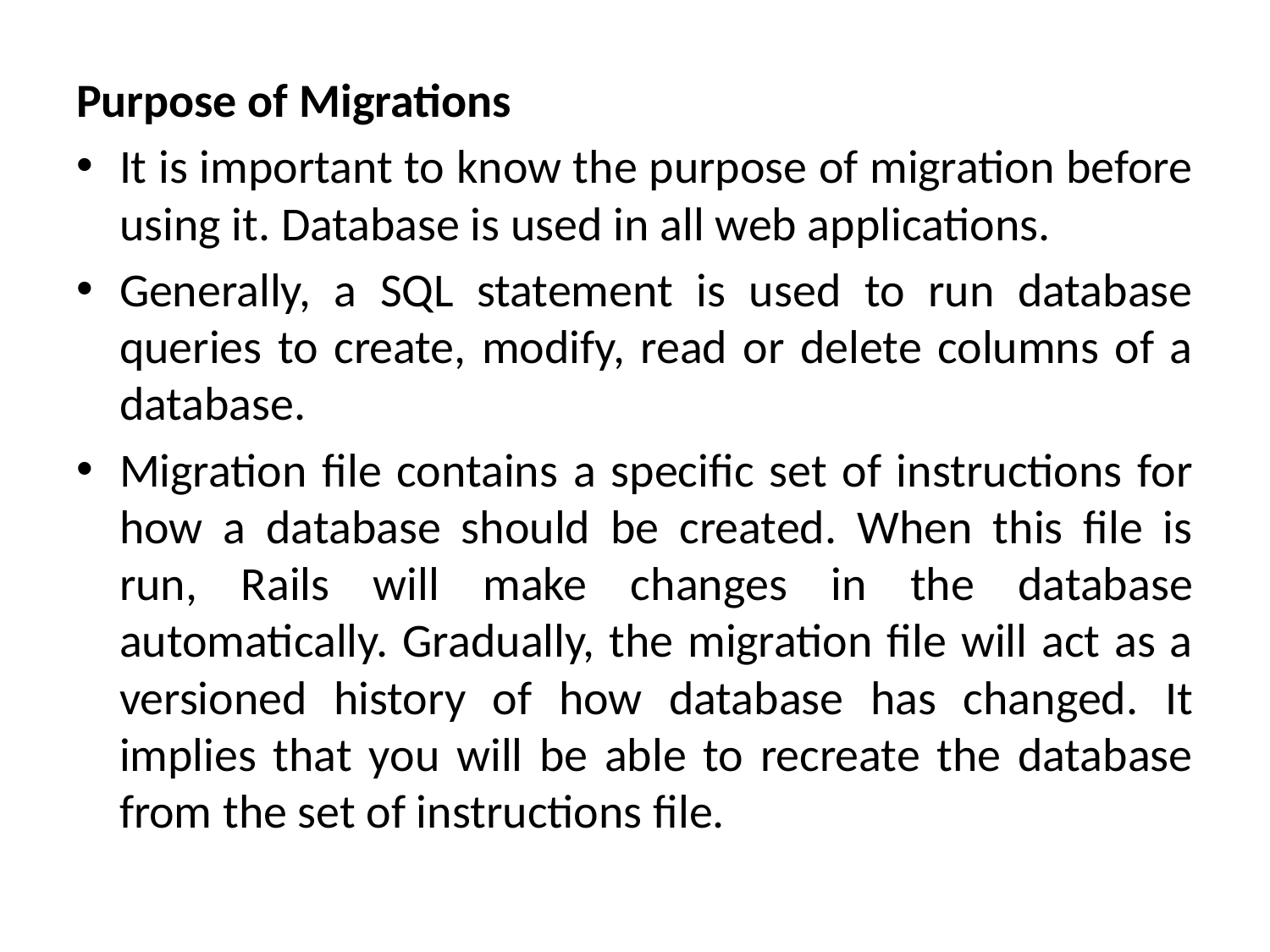

Purpose of Migrations
It is important to know the purpose of migration before using it. Database is used in all web applications.
Generally, a SQL statement is used to run database queries to create, modify, read or delete columns of a database.
Migration file contains a specific set of instructions for how a database should be created. When this file is run, Rails will make changes in the database automatically. Gradually, the migration file will act as a versioned history of how database has changed. It implies that you will be able to recreate the database from the set of instructions file.